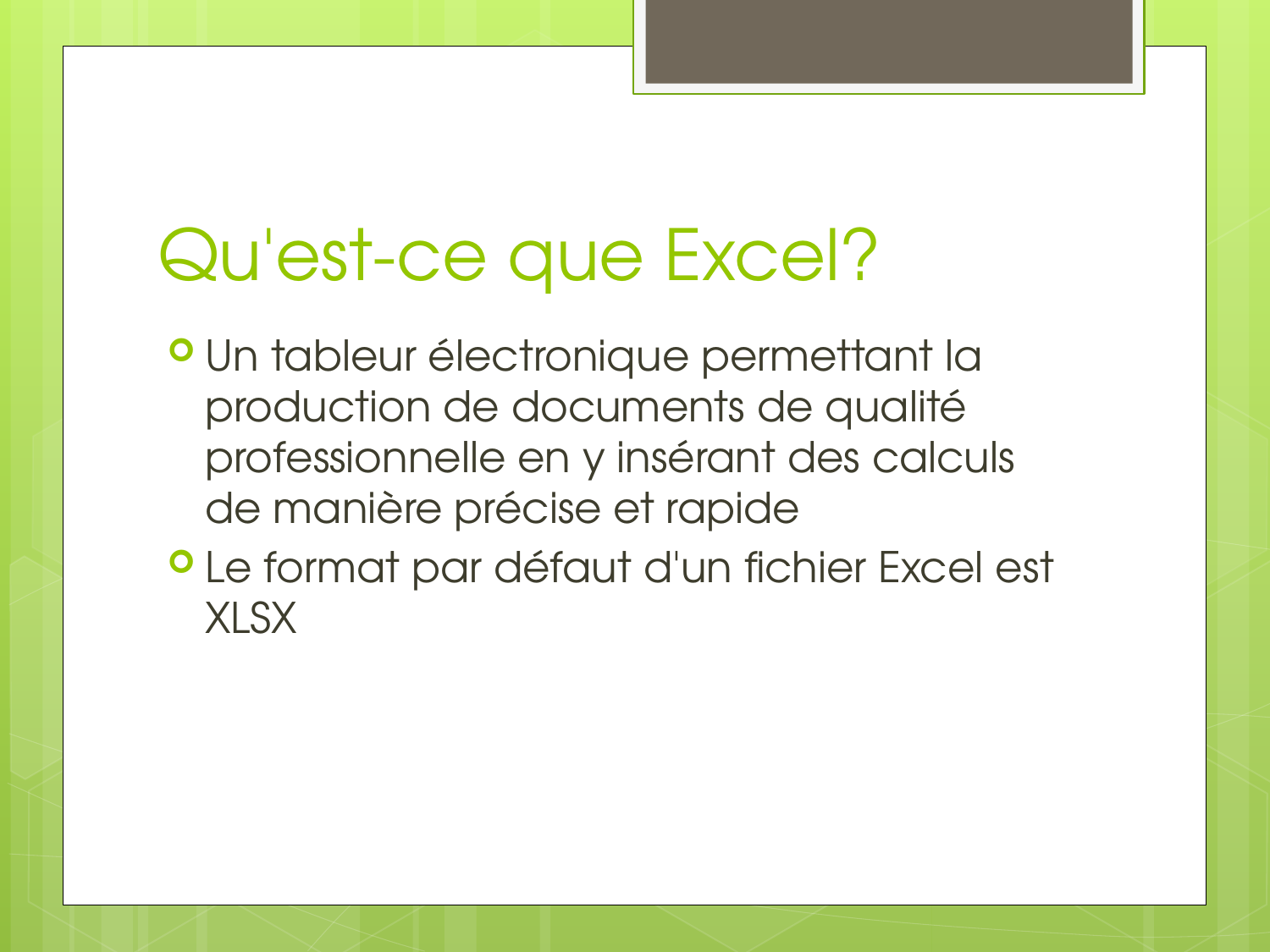

# Qu'est-ce que Excel?
Un tableur électronique permettant la production de documents de qualité professionnelle en y insérant des calculs de manière précise et rapide
Le format par défaut d'un fichier Excel est XLSX